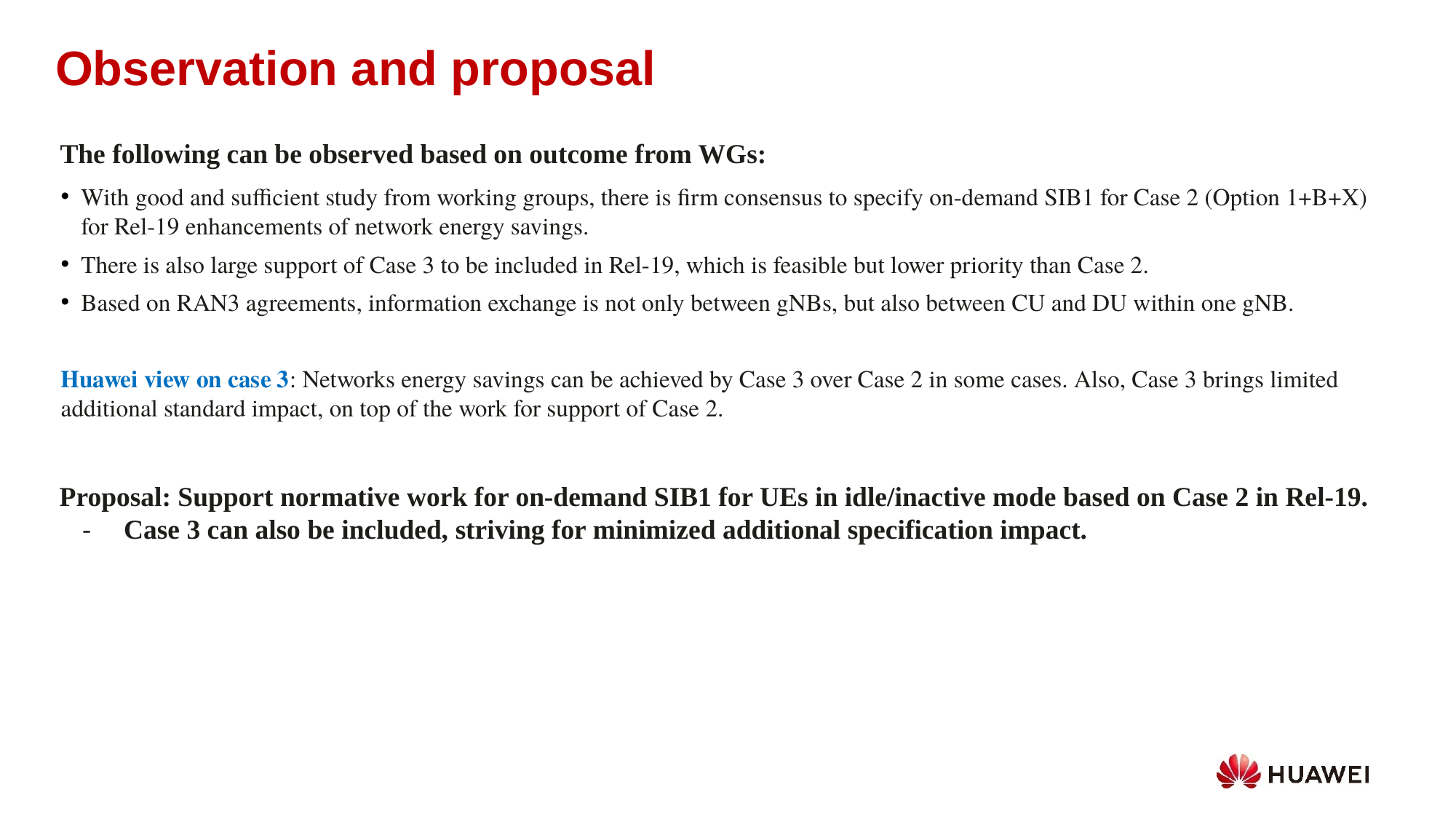

Observation and proposal

The following can be observed based on outcome from WGs:
With good and sufficient study from working groups, there is firm consensus to specify on-demand SIB1 for Case 2 (Option 1+B+X) for Rel-19 enhancements of network energy savings.
There is also large support of Case 3 to be included in Rel-19, which is feasible but lower priority than Case 2.
Based on RAN3 agreements, information exchange is not only between gNBs, but also between CU and DU within one gNB.

Huawei view on case 3: Networks energy savings can be achieved by Case 3 over Case 2 in some cases. Also, Case 3 brings limited additional standard impact, on top of the work for support of Case 2.
Proposal: Support normative work for on-demand SIB1 for UEs in idle/inactive mode based on Case 2 in Rel-19.
Case 3 can also be included, striving for minimized additional specification impact.